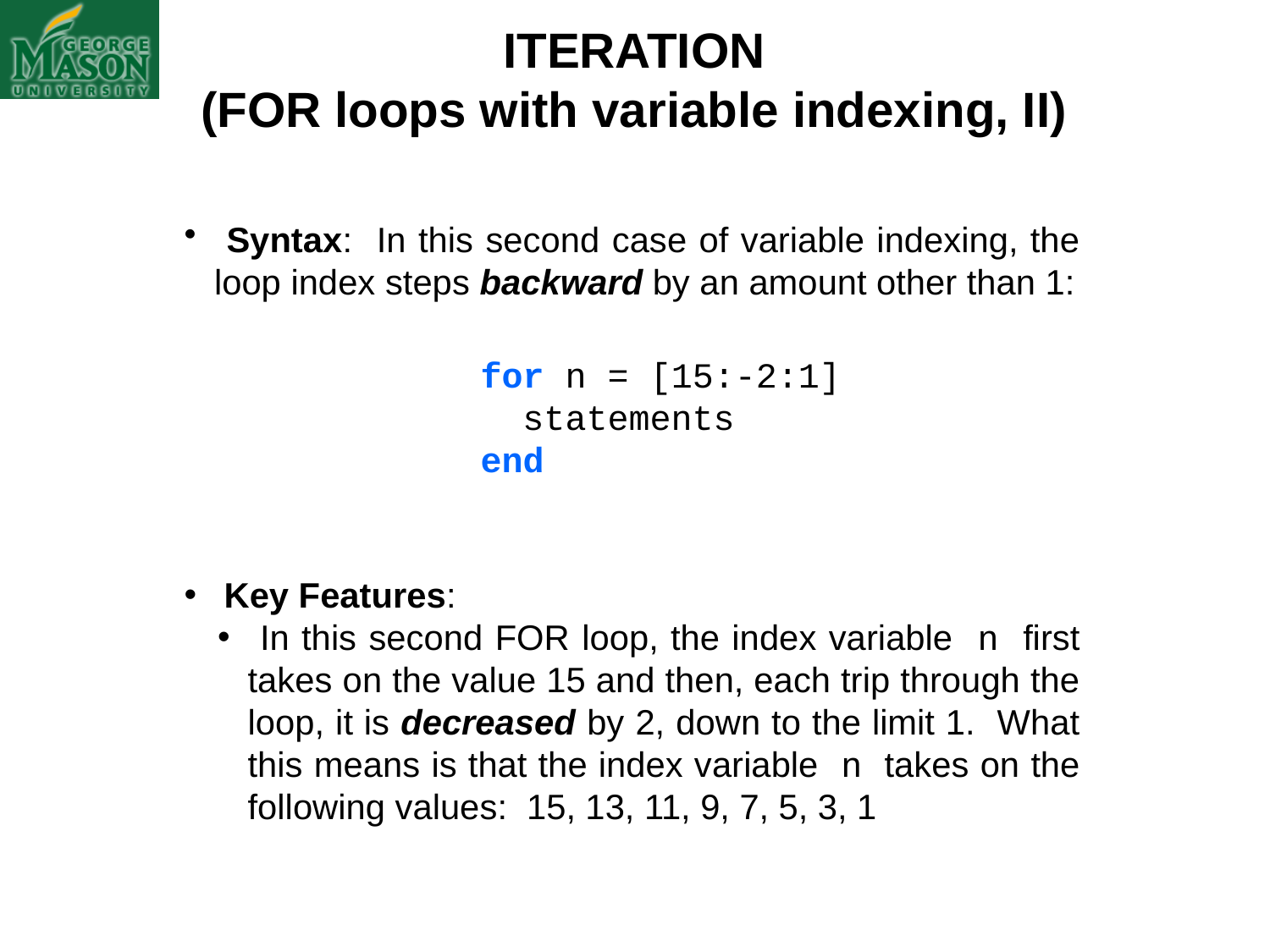

ITERATION
(FOR loops with variable indexing, II)
 Syntax:  In this second case of variable indexing, the loop index steps backward by an amount other than 1:

		  for n = [15:-2:1]
	          statements
		  end

 Key Features:
 In this second FOR loop, the index variable  n  first takes on the value 15 and then, each trip through the loop, it is decreased by 2, down to the limit 1.  What this means is that the index variable  n  takes on the following values:  15, 13, 11, 9, 7, 5, 3, 1